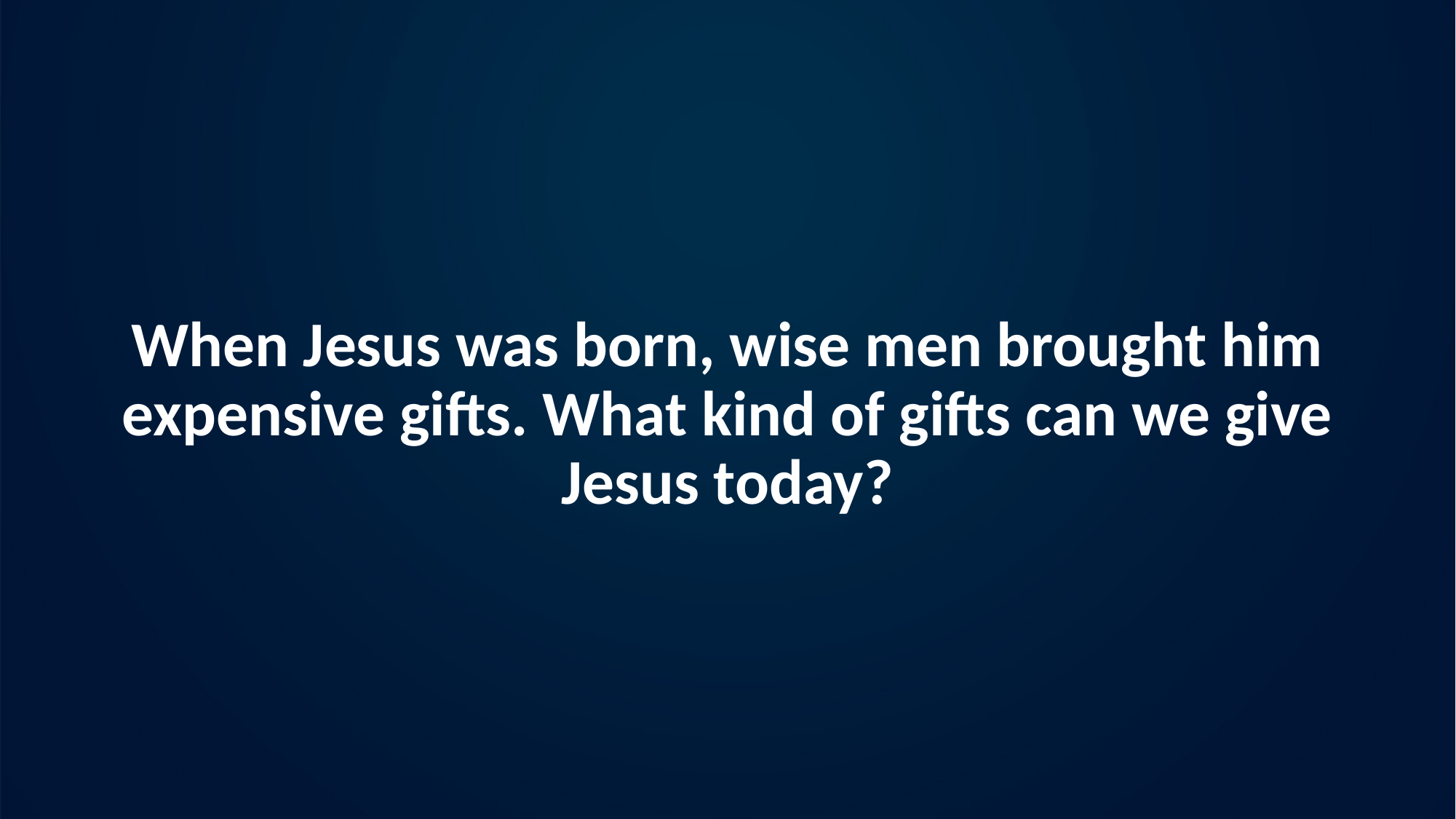

# When Jesus was born, wise men brought him expensive gifts. What kind of gifts can we give Jesus today?